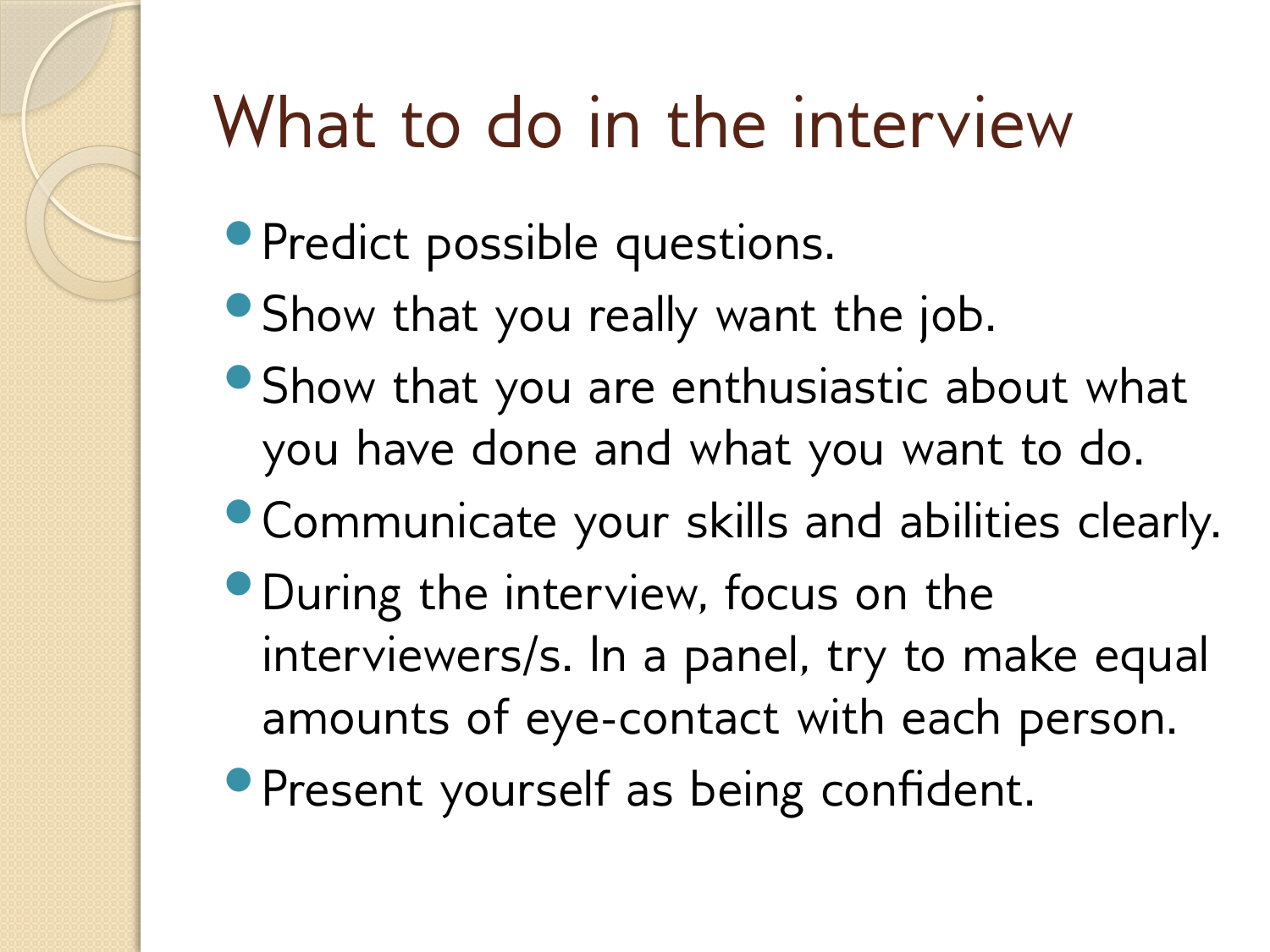

# What to do in the interview
Predict possible questions.
Show that you really want the job.
Show that you are enthusiastic about what you have done and what you want to do.
Communicate your skills and abilities clearly.
During the interview, focus on the interviewers/s. In a panel, try to make equal amounts of eye-contact with each person.
Present yourself as being confident.